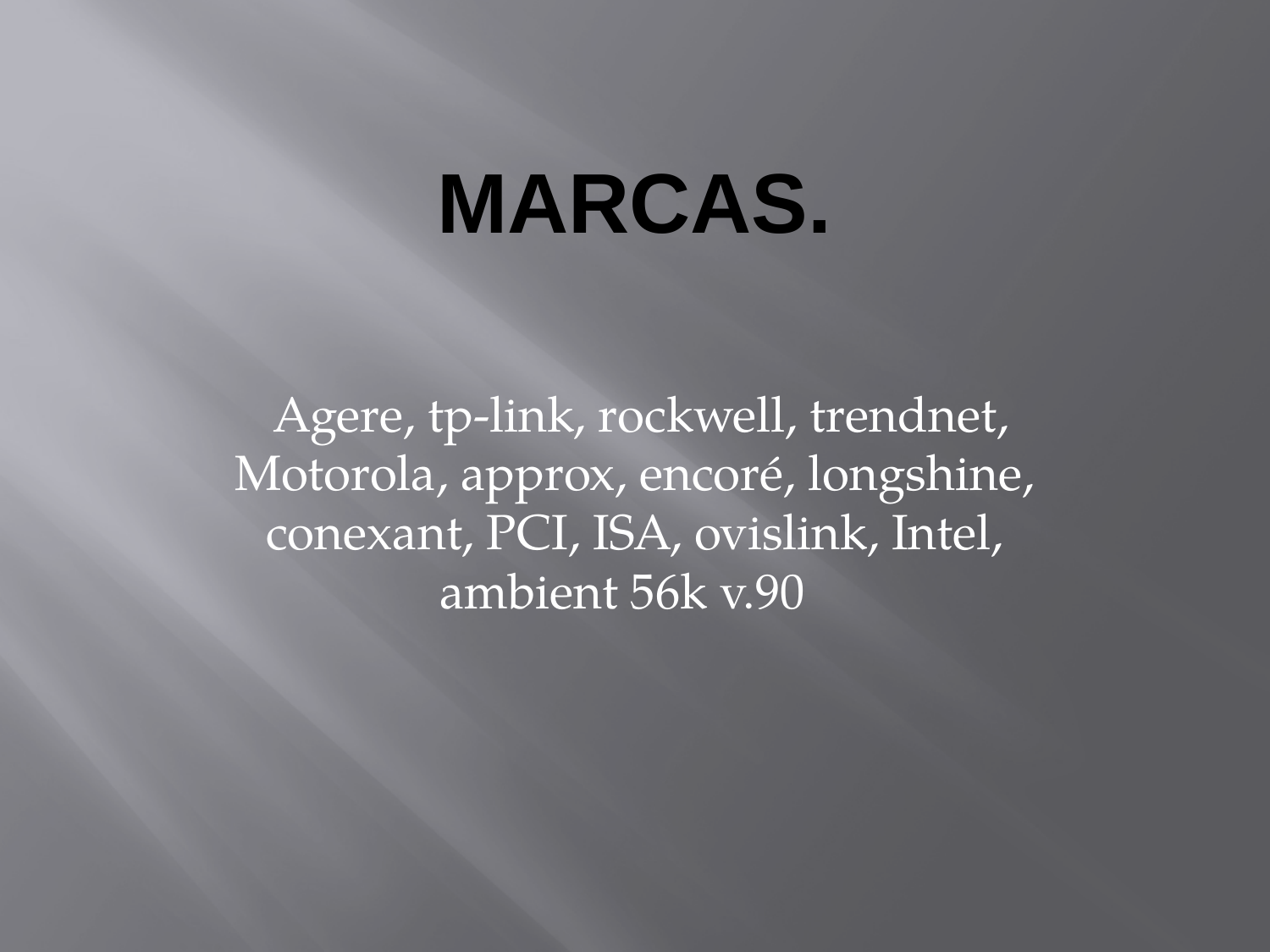

# MARCAS.
 Agere, tp-link, rockwell, trendnet, Motorola, approx, encoré, longshine, conexant, PCI, ISA, ovislink, Intel, ambient 56k v.90